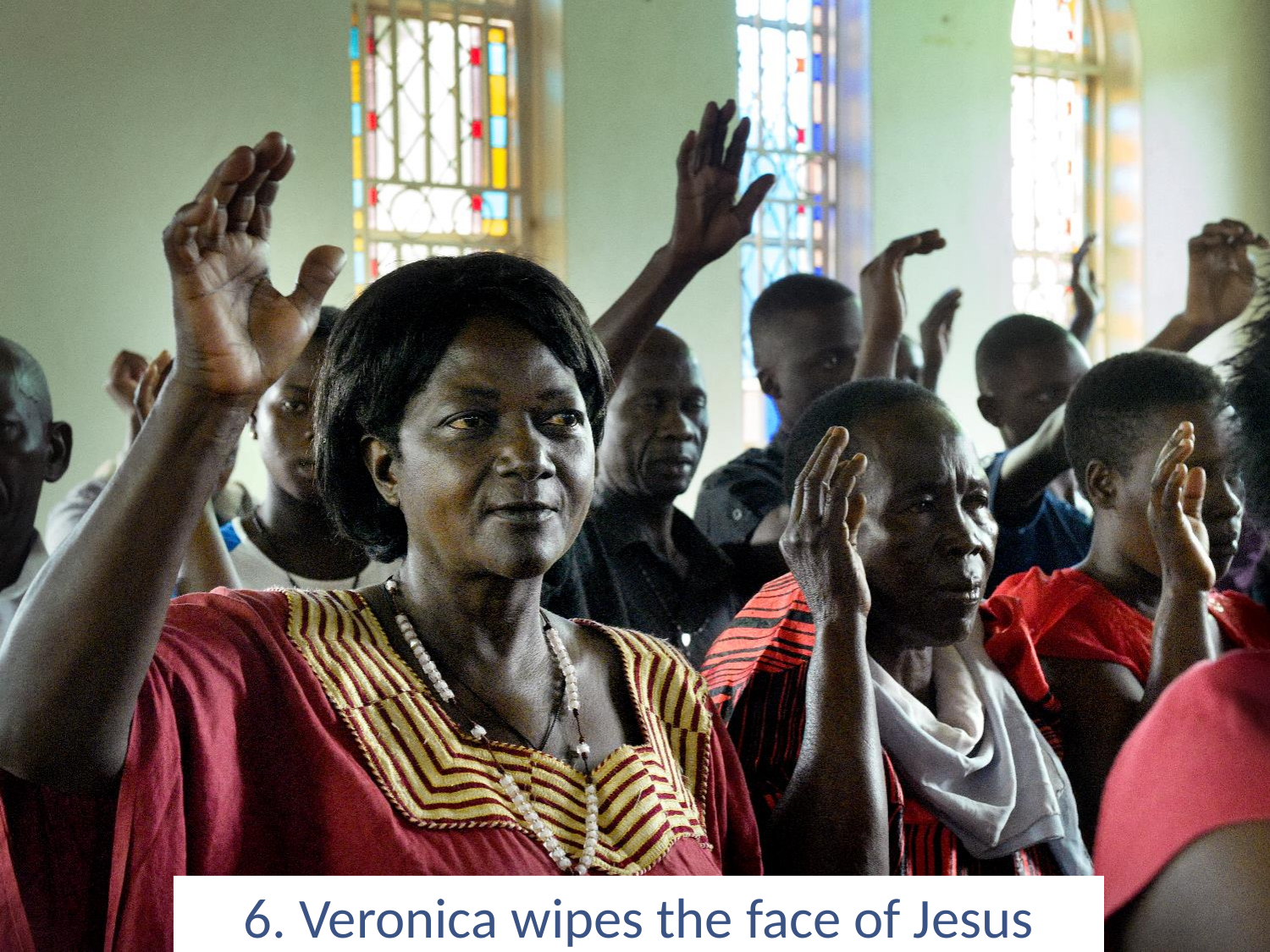

6. Veronica wipes the face of Jesus